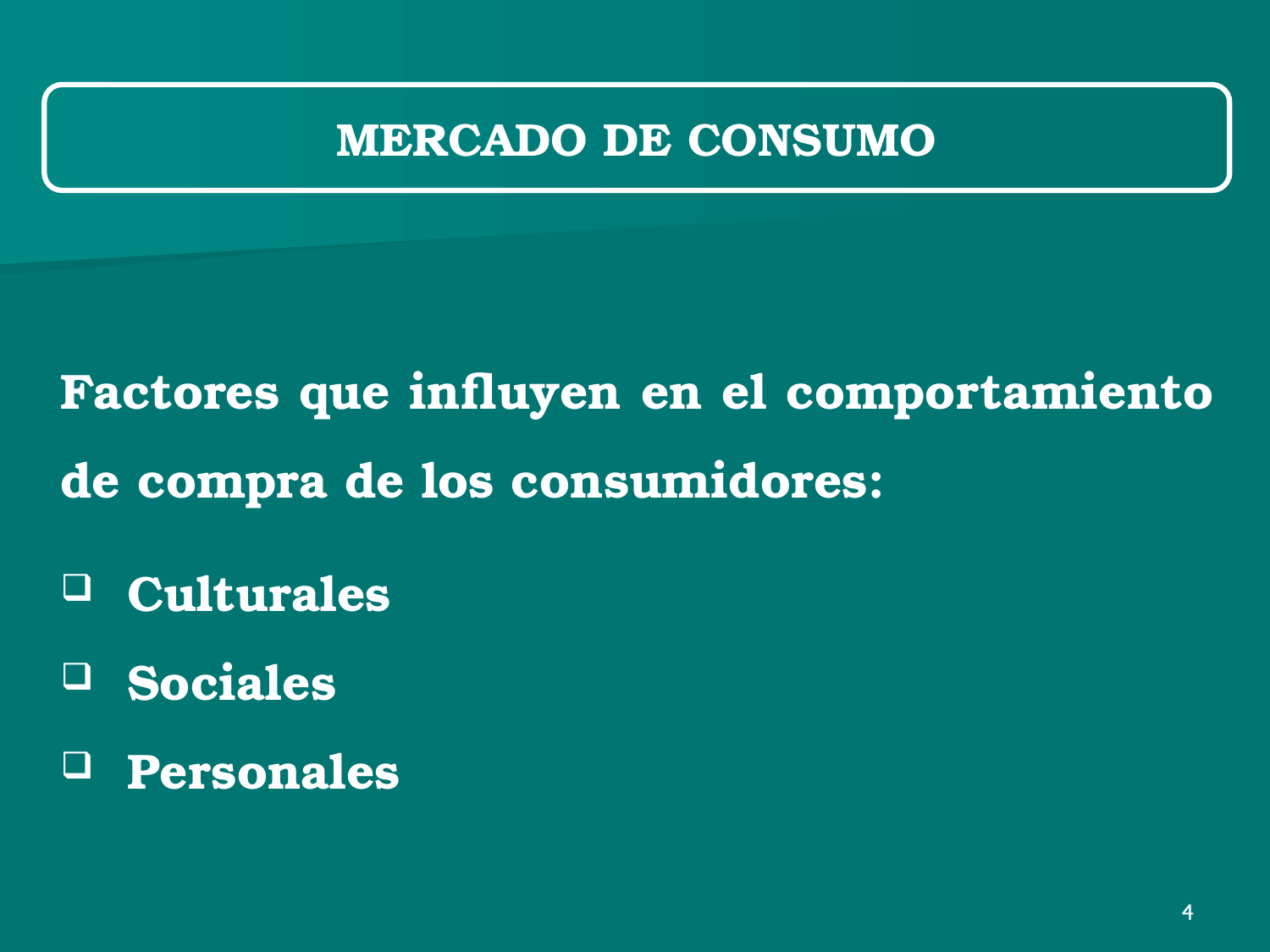

MERCADO DE CONSUMO
Factores que influyen en el comportamiento de compra de los consumidores:

  Culturales
  Sociales
  Personales
4